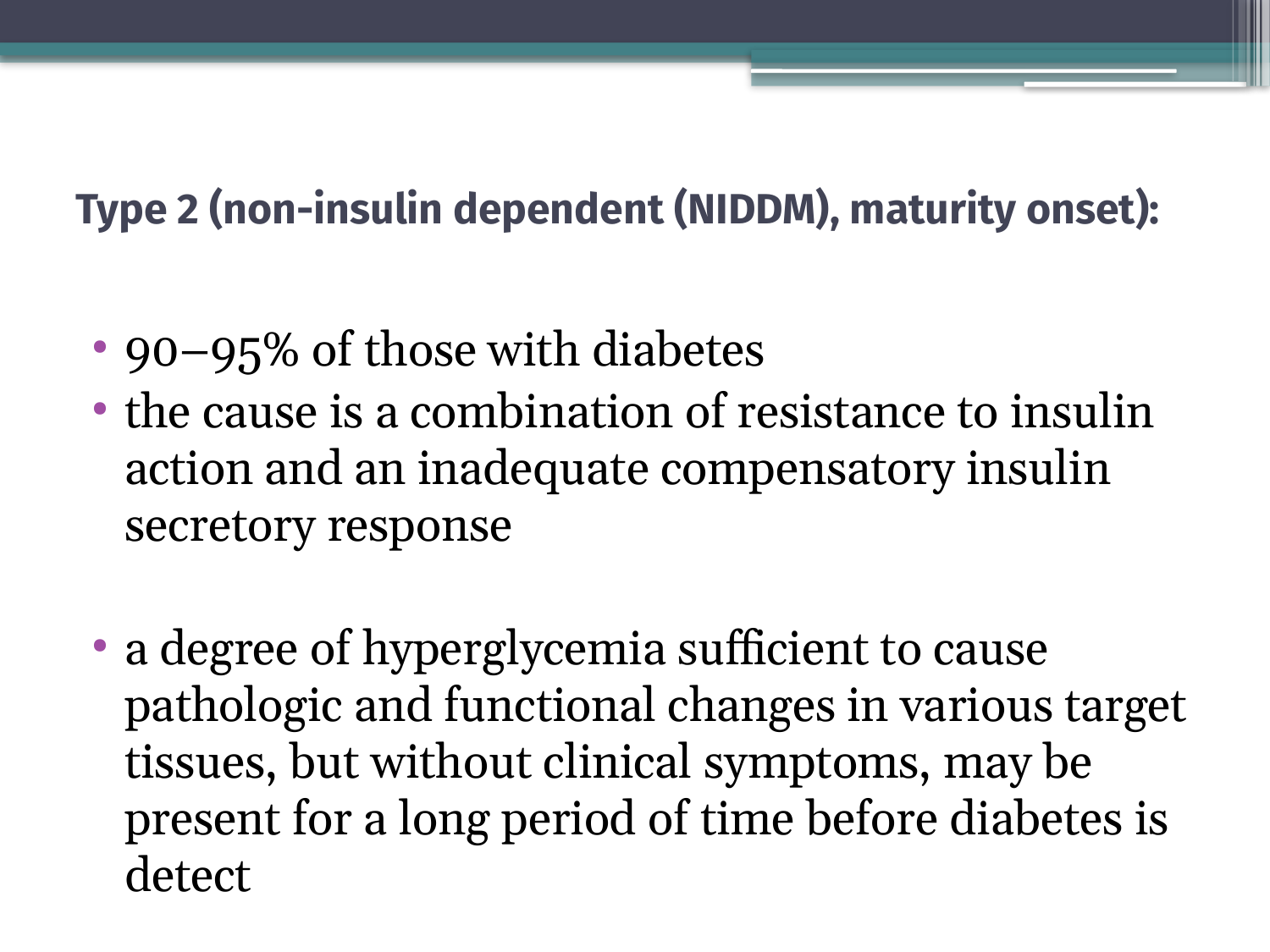

# Type 2 (non-insulin dependent (NIDDM), maturity onset):
90–95% of those with diabetes
the cause is a combination of resistance to insulin action and an inadequate compensatory insulin secretory response

a degree of hyperglycemia sufficient to cause pathologic and functional changes in various target tissues, but without clinical symptoms, may be present for a long period of time before diabetes is detect